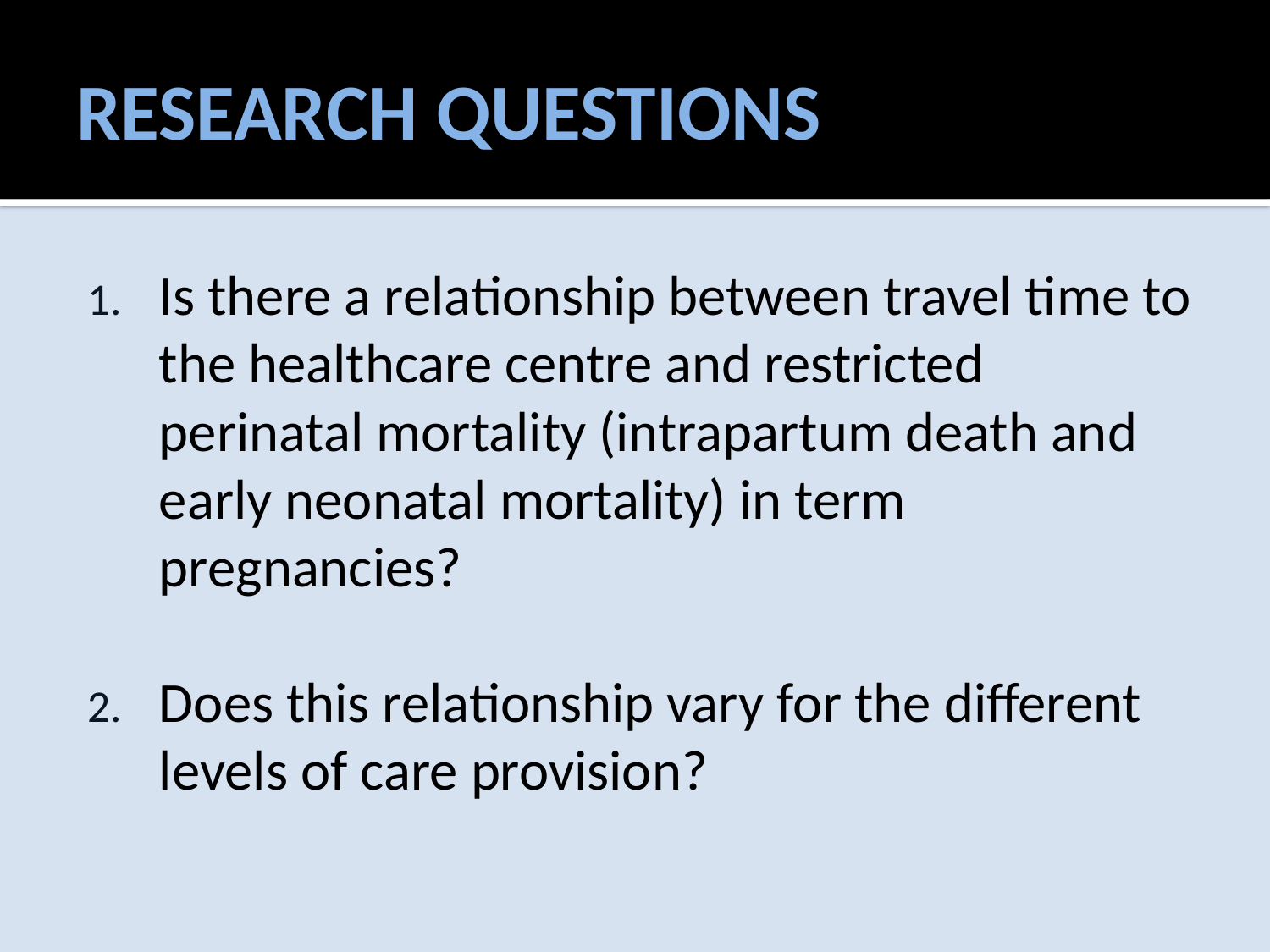

# Research Questions
Is there a relationship between travel time to the healthcare centre and restricted perinatal mortality (intrapartum death and early neonatal mortality) in term pregnancies?

Does this relationship vary for the different levels of care provision?